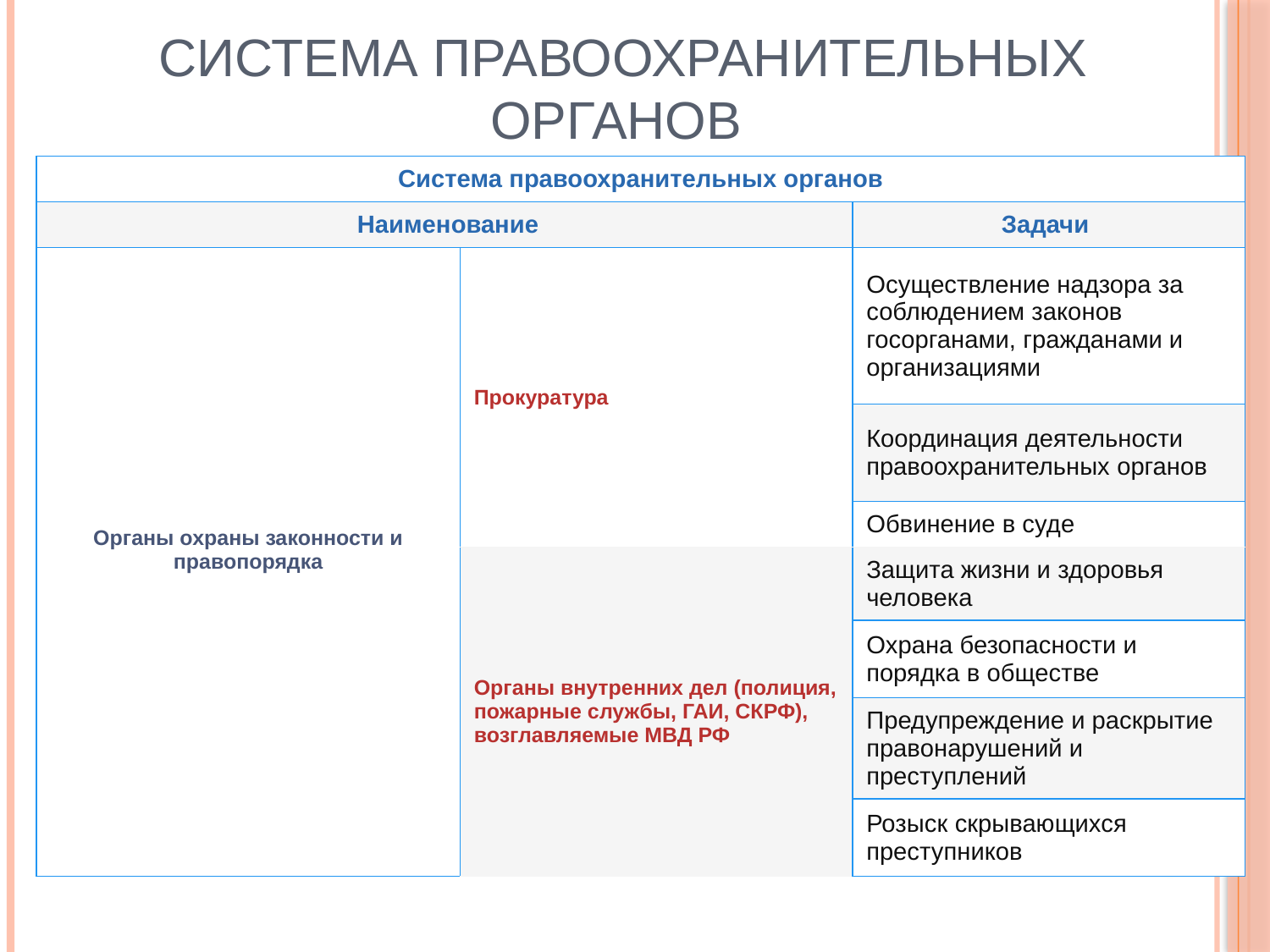

# Система правоохранительных органов
| Система правоохранительных органов |  |  |
| --- | --- | --- |
| Наименование |  | Задачи |
| Органы охраны законности и правопорядка | Прокуратура | Осуществление надзора за соблюдением законов госорганами, гражданами и организациями |
|  |  | Координация деятельности правоохранительных органов |
|  |  | Обвинение в суде |
|  | Органы внутренних дел (полиция, пожарные службы, ГАИ, СКРФ), возглавляемые МВД РФ | Защита жизни и здоровья человека |
|  |  | Охрана безопасности и порядка в обществе |
|  |  | Предупреждение и раскрытие правонарушений и преступлений |
|  |  | Розыск скрывающихся преступников |